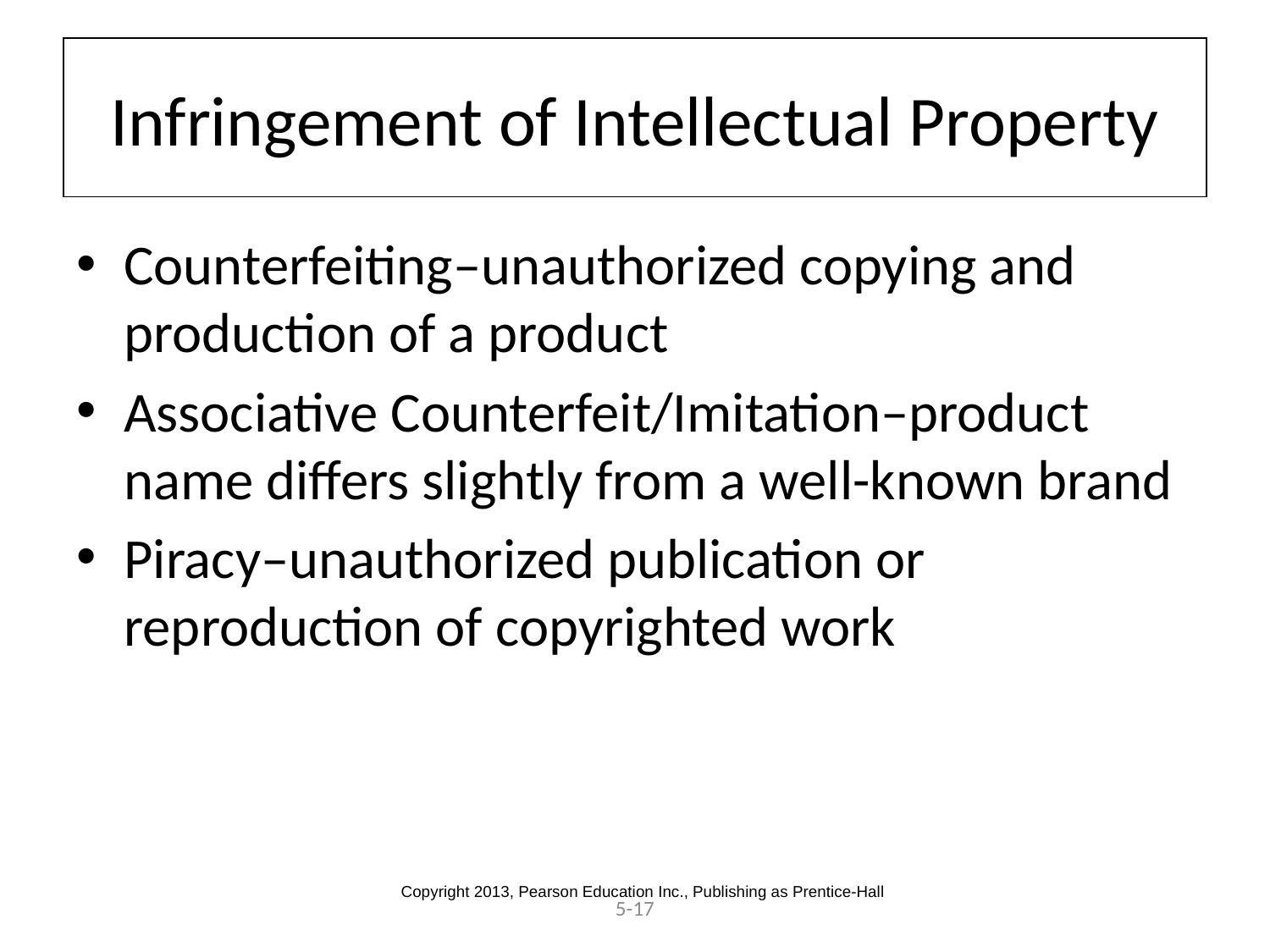

# Infringement of Intellectual Property
Counterfeiting–unauthorized copying and production of a product
Associative Counterfeit/Imitation–product name differs slightly from a well-known brand
Piracy–unauthorized publication or reproduction of copyrighted work
Copyright 2013, Pearson Education Inc., Publishing as Prentice-Hall

5-17